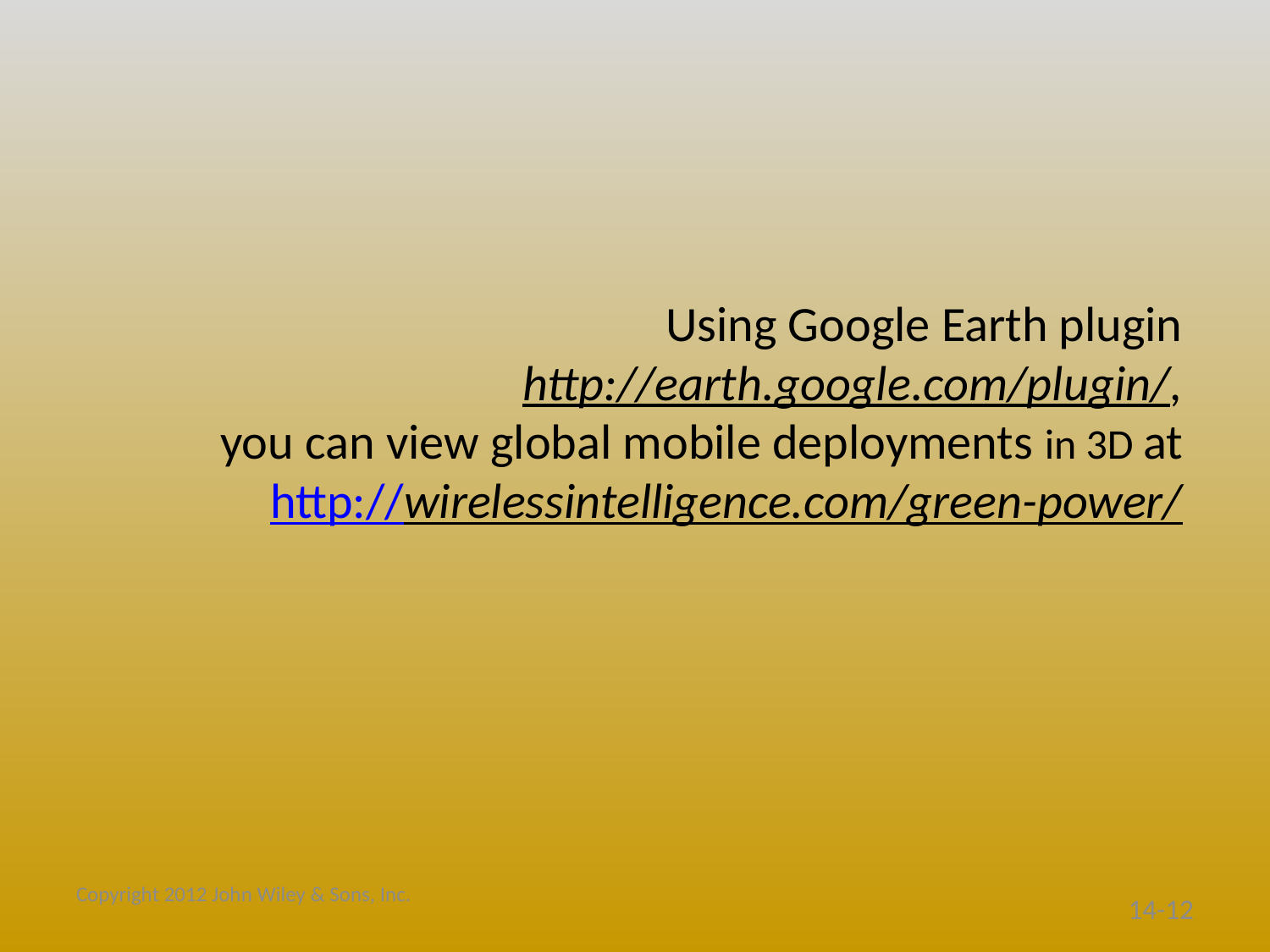

Using Google Earth plugin http://earth.google.com/plugin/,
you can view global mobile deployments in 3D at http://wirelessintelligence.com/green-power/
Copyright 2012 John Wiley & Sons, Inc.
14-12